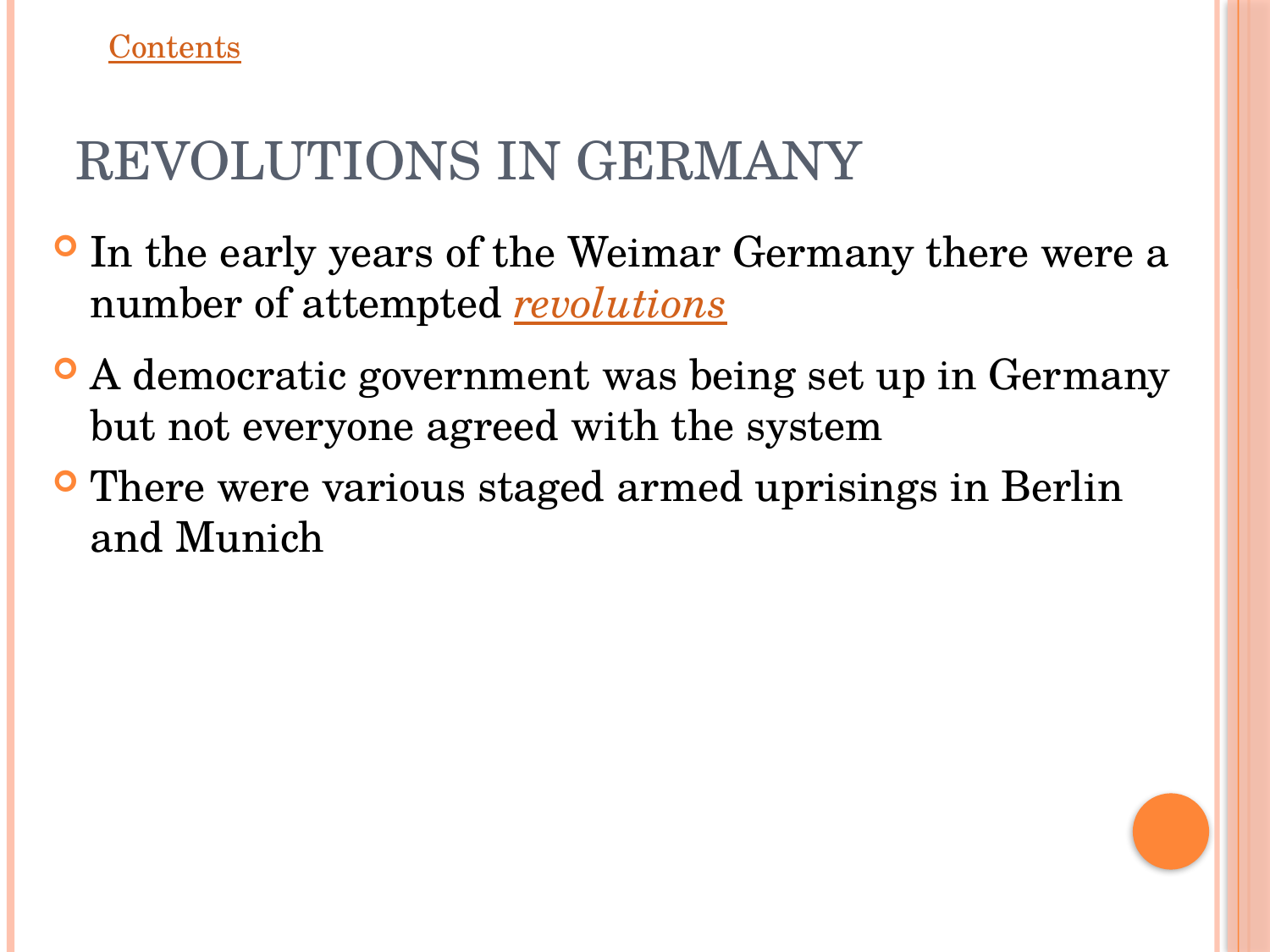

# Revolutions in Germany
In the early years of the Weimar Germany there were a number of attempted revolutions
A democratic government was being set up in Germany but not everyone agreed with the system
There were various staged armed uprisings in Berlin and Munich